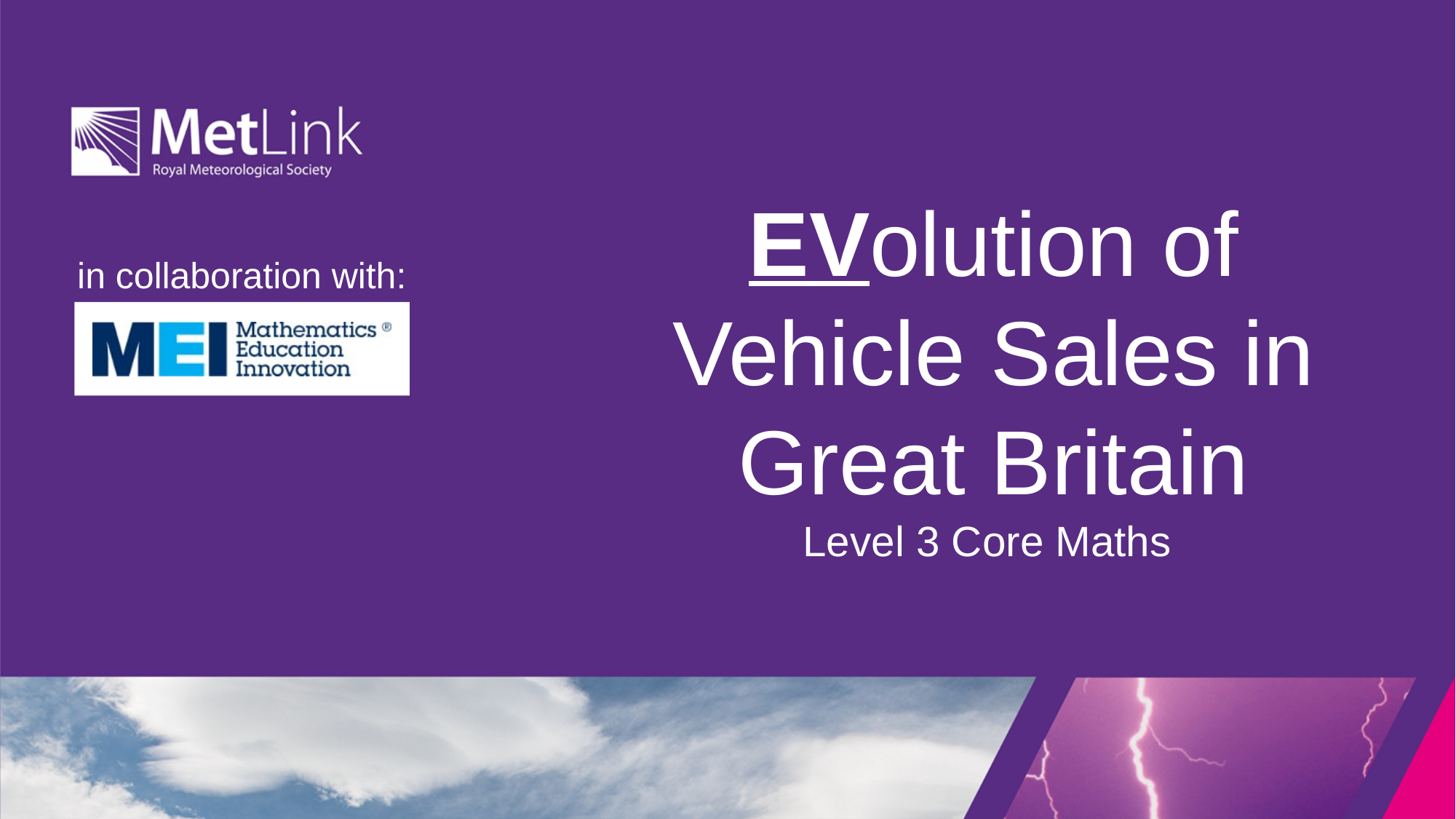

# EVolution of Vehicle Sales in Great Britain
Level 3 Core Maths